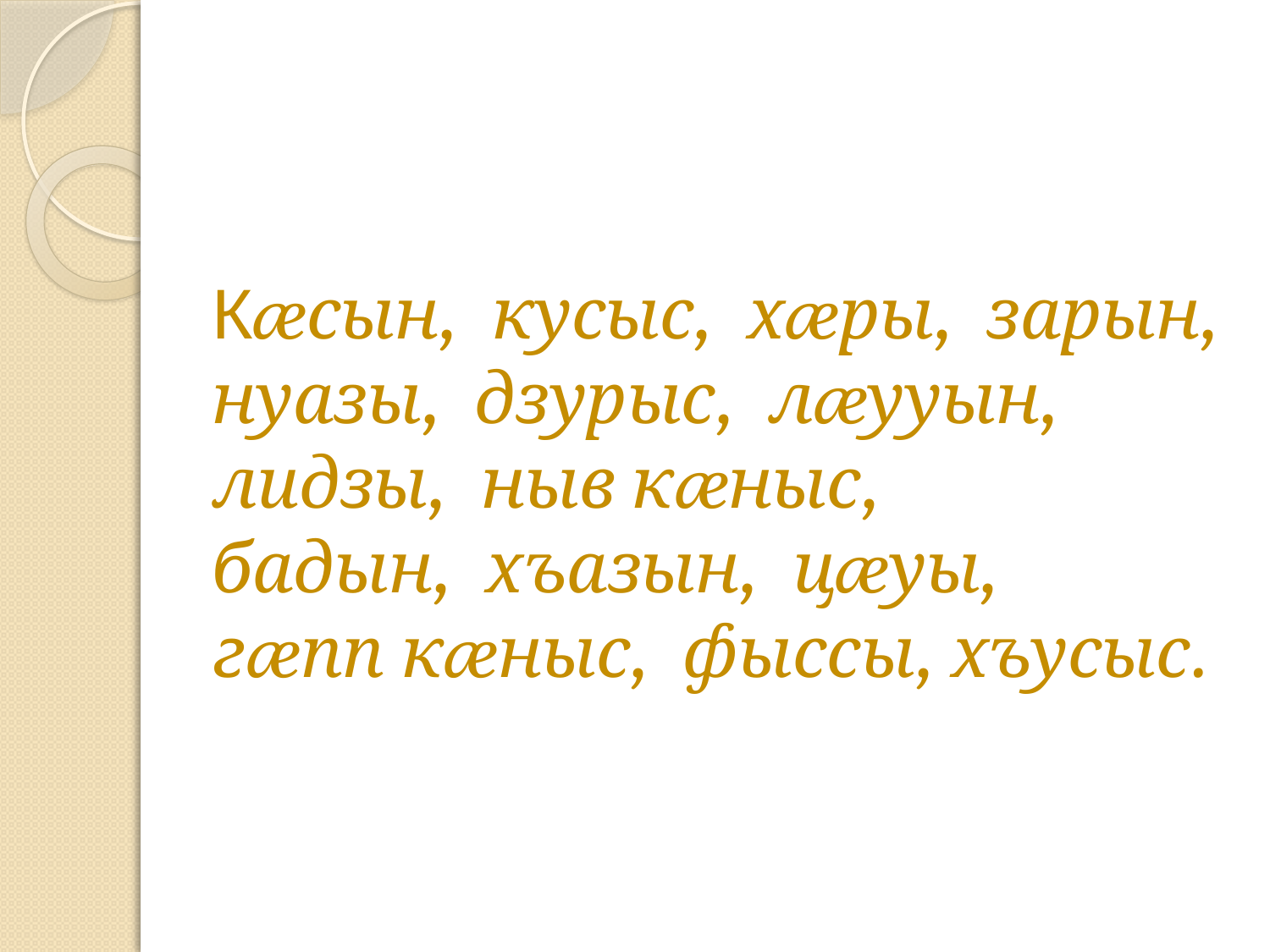

# Кæсын,  кусыс,  хæры,  зарын, нуазы,  дзурыс,  лæууын, лидзы,  ныв кæныс, бадын,  хъазын,  цæуы,      гæпп кæныс,  фыссы, хъусыс.